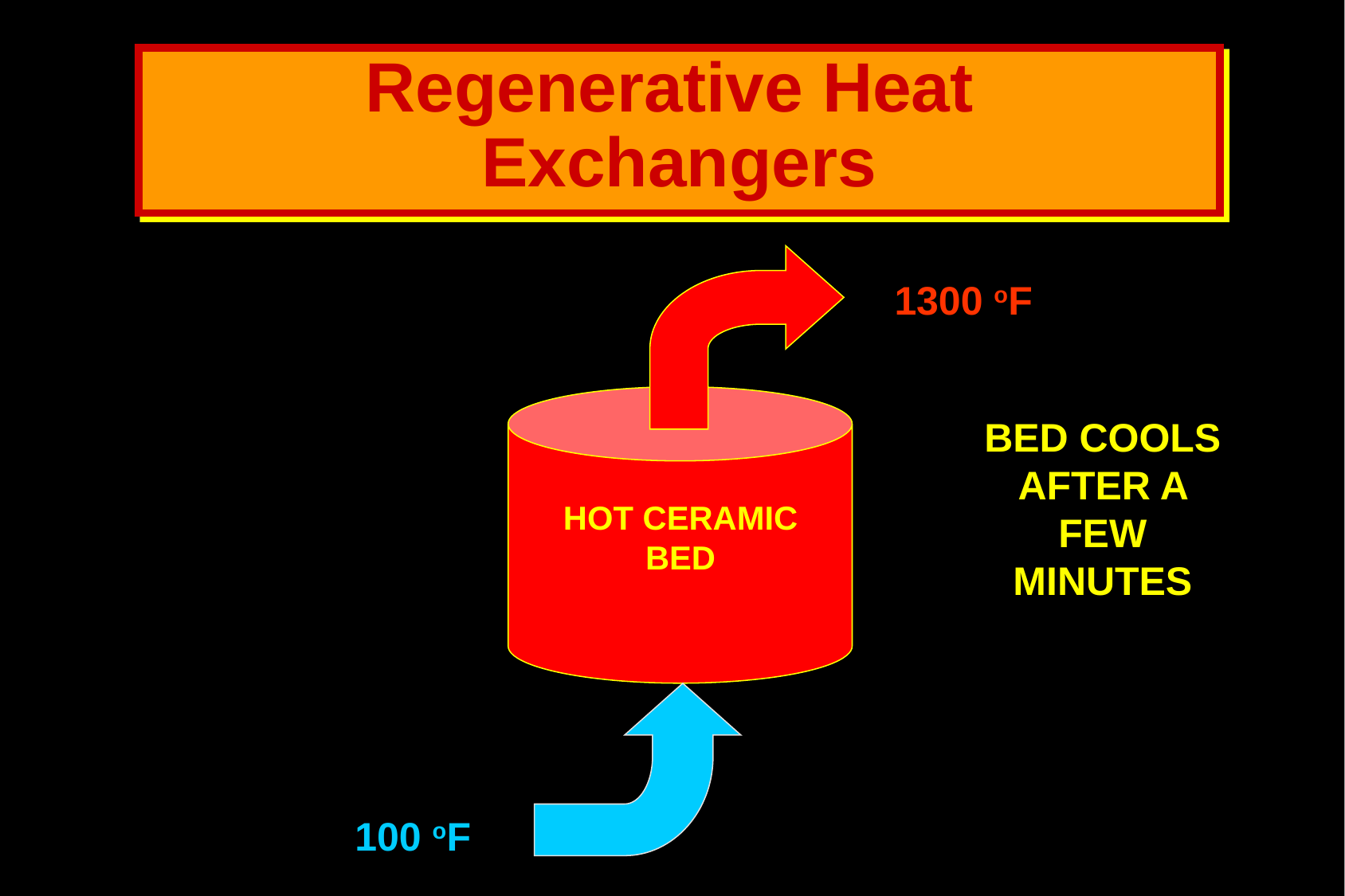

Regenerative Heat
Exchangers

1300 oF

BED COOLS AFTER A FEW MINUTES
HOT CERAMIC BED

100 oF